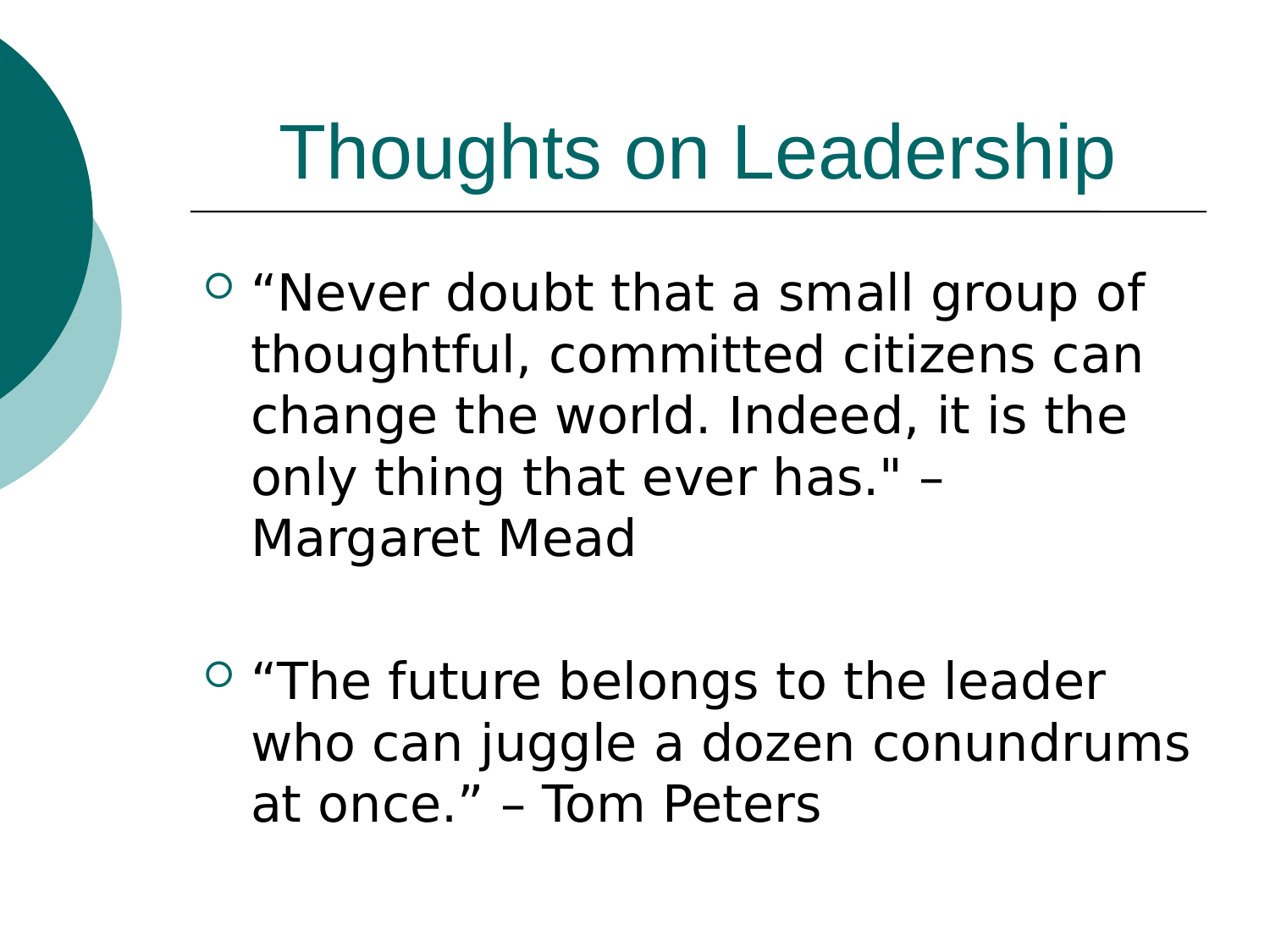

# Thoughts on Leadership
“Never doubt that a small group of thoughtful, committed citizens can change the world. Indeed, it is the only thing that ever has." – Margaret Mead

“The future belongs to the leader who can juggle a dozen conundrums at once.” – Tom Peters